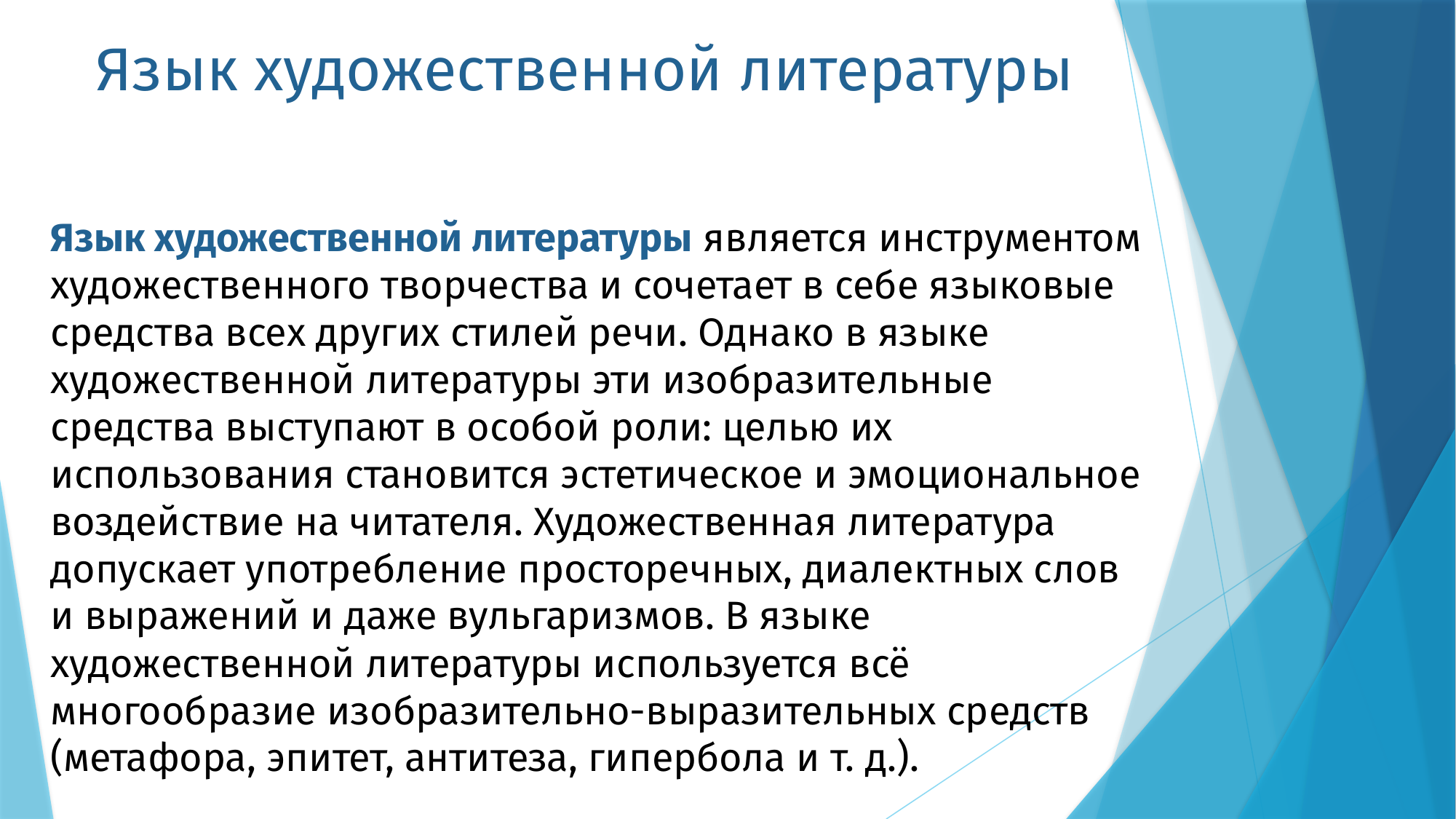

# Язык художественной литературы
Язык художественной литературы является инструментом художественного творчества и сочетает в себе языковые средства всех других стилей речи. Однако в языке художественной литературы эти изобразительные средства выступают в особой роли: целью их использования становится эстетическое и эмоциональное воздействие на читателя. Художественная литература допускает употребление просторечных, диалектных слов и выражений и даже вульгаризмов. В языке художественной литературы используется всё многообразие изобразительно-выразительных средств (метафора, эпитет, антитеза, гипербола и т. д.).